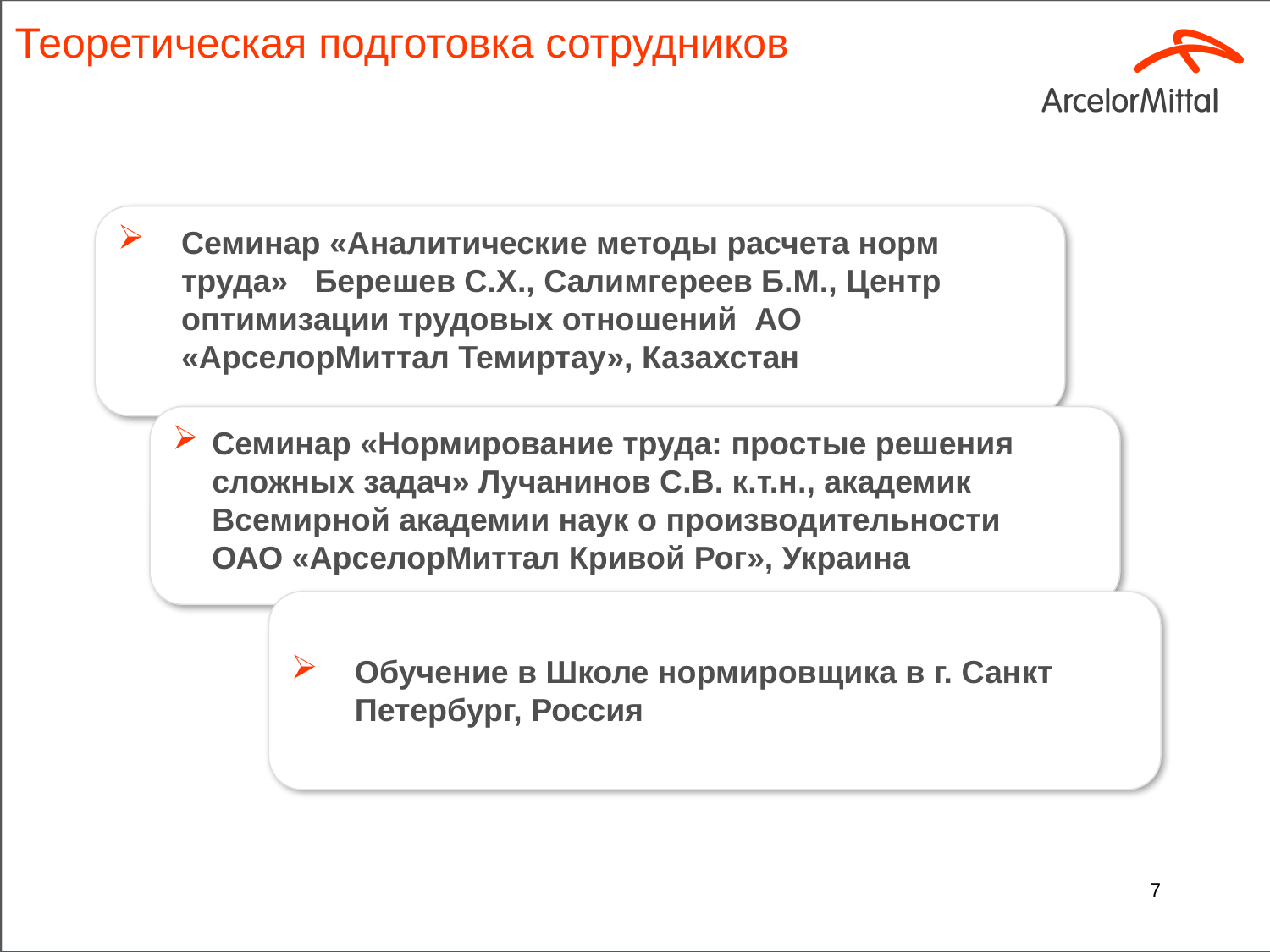

# Теоретическая подготовка сотрудников
Семинар «Аналитические методы расчета норм труда»   Берешев С.Х., Салимгереев Б.М., Центр оптимизации трудовых отношений  АО «АрселорМиттал Темиртау», Казахстан
Семинар «Нормирование труда: простые решения сложных задач» Лучанинов С.В. к.т.н., академик Всемирной академии наук о производительности   ОАО «АрселорМиттал Кривой Рог», Украина

Обучение в Школе нормировщика в г. Санкт Петербург, Россия
7